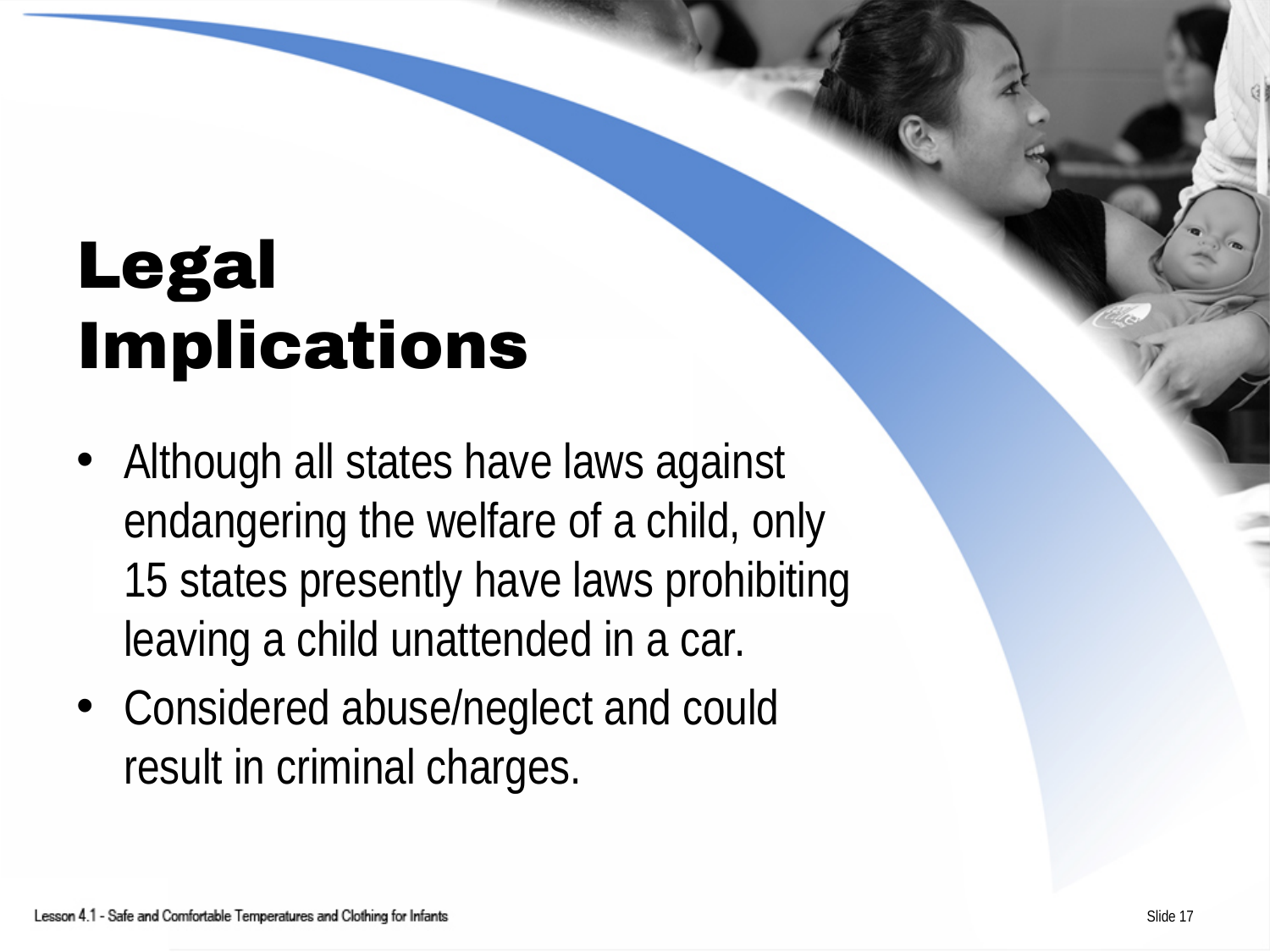

# Legal Implications
Although all states have laws against
endangering the welfare of a child, only
15 states presently have laws prohibiting
leaving a child unattended in a car.
Considered abuse/neglect and could
result in criminal charges.

Slide 17